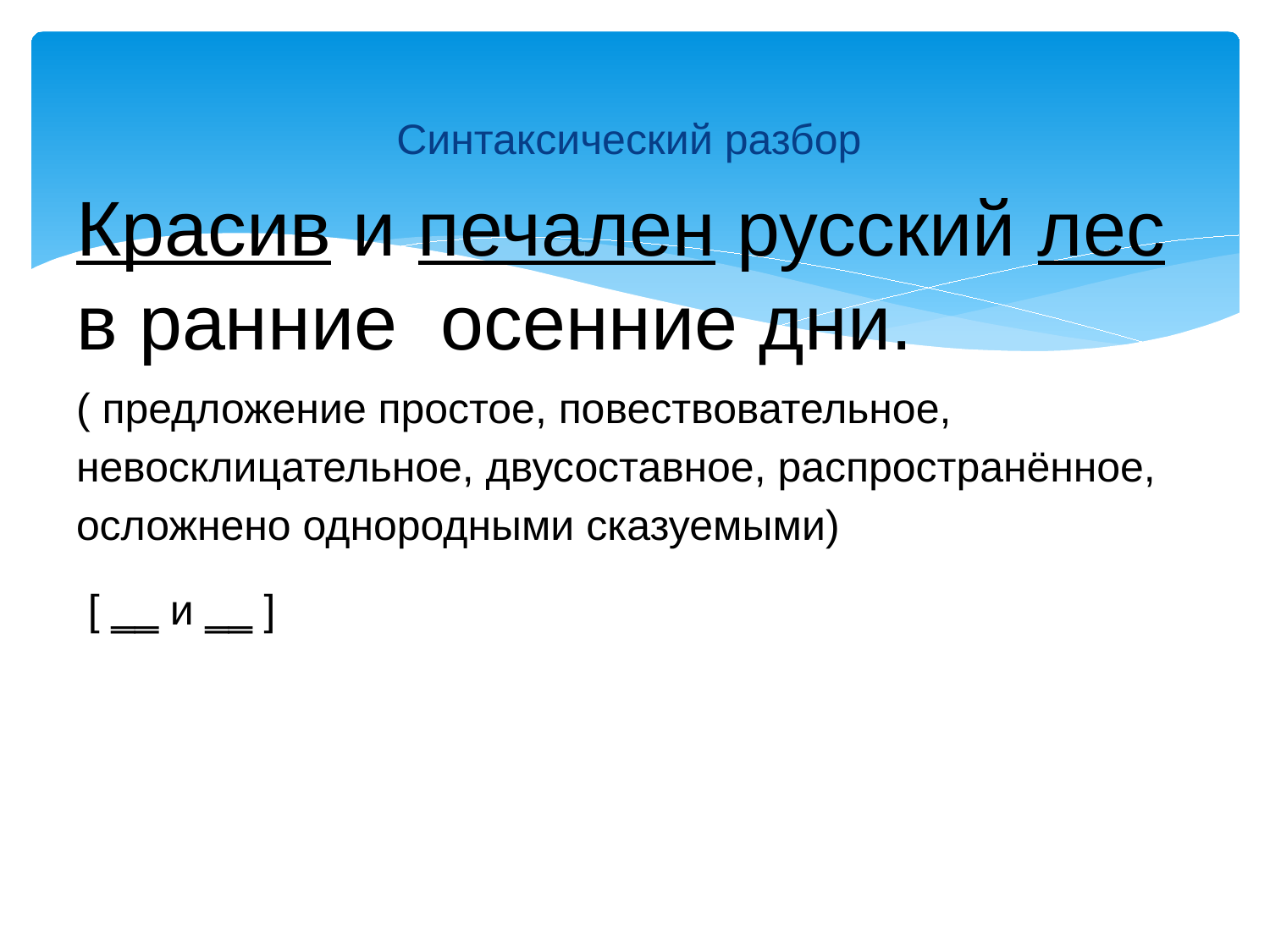

#
Синтаксический разбор
Красив и печален русский лес в ранние  осенние дни.
( предложение простое, повествовательное, невосклицательное, двусоставное, распространённое, осложнено однородными сказуемыми)
 [ ‗‗ и ‗‗ ]